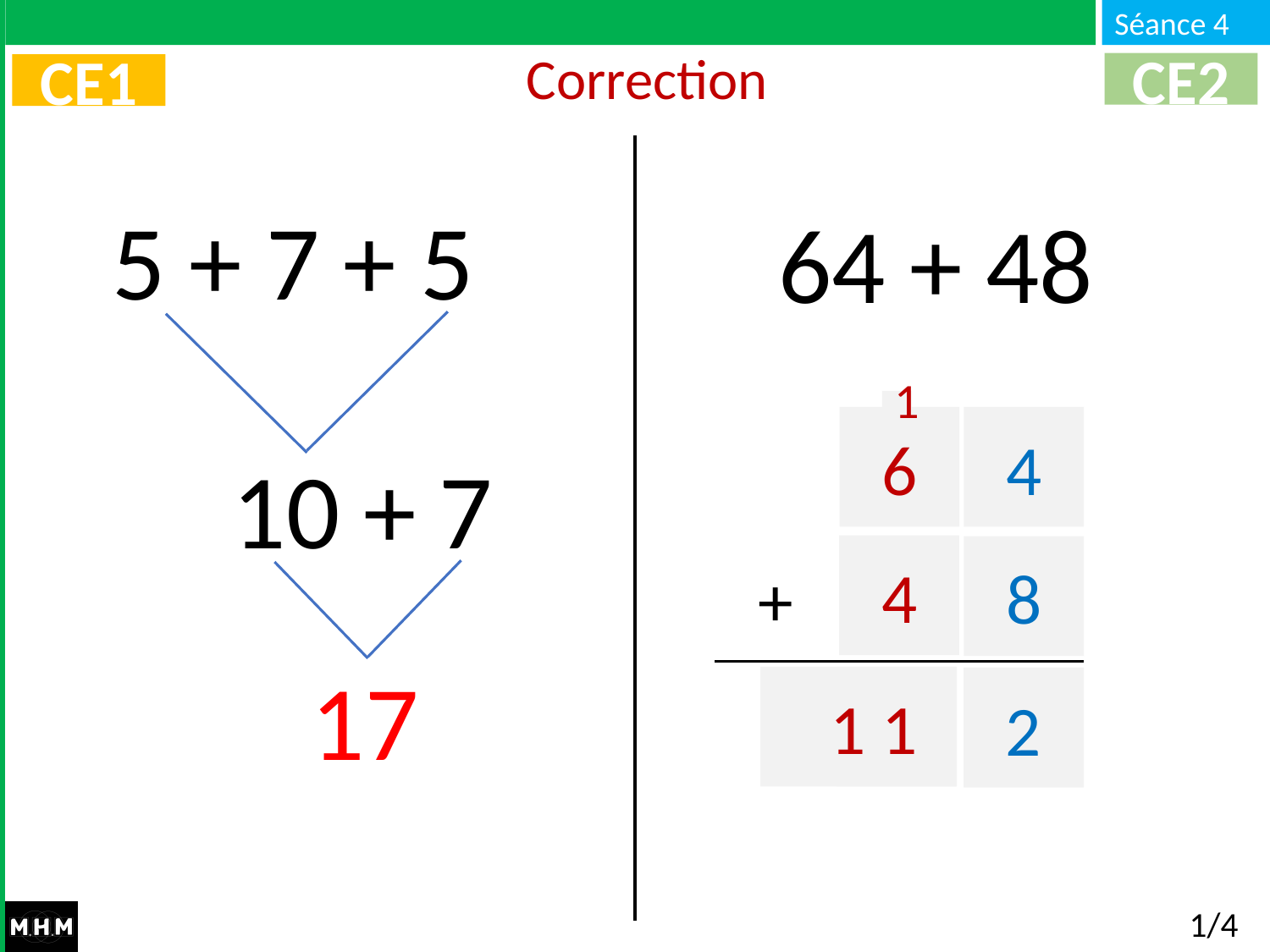

Correction
CE2
CE1
5 + 7 + 5
64 + 48
1
6
4
+
4
8
...
...
10 +
7
17
  1 1
2
1/4